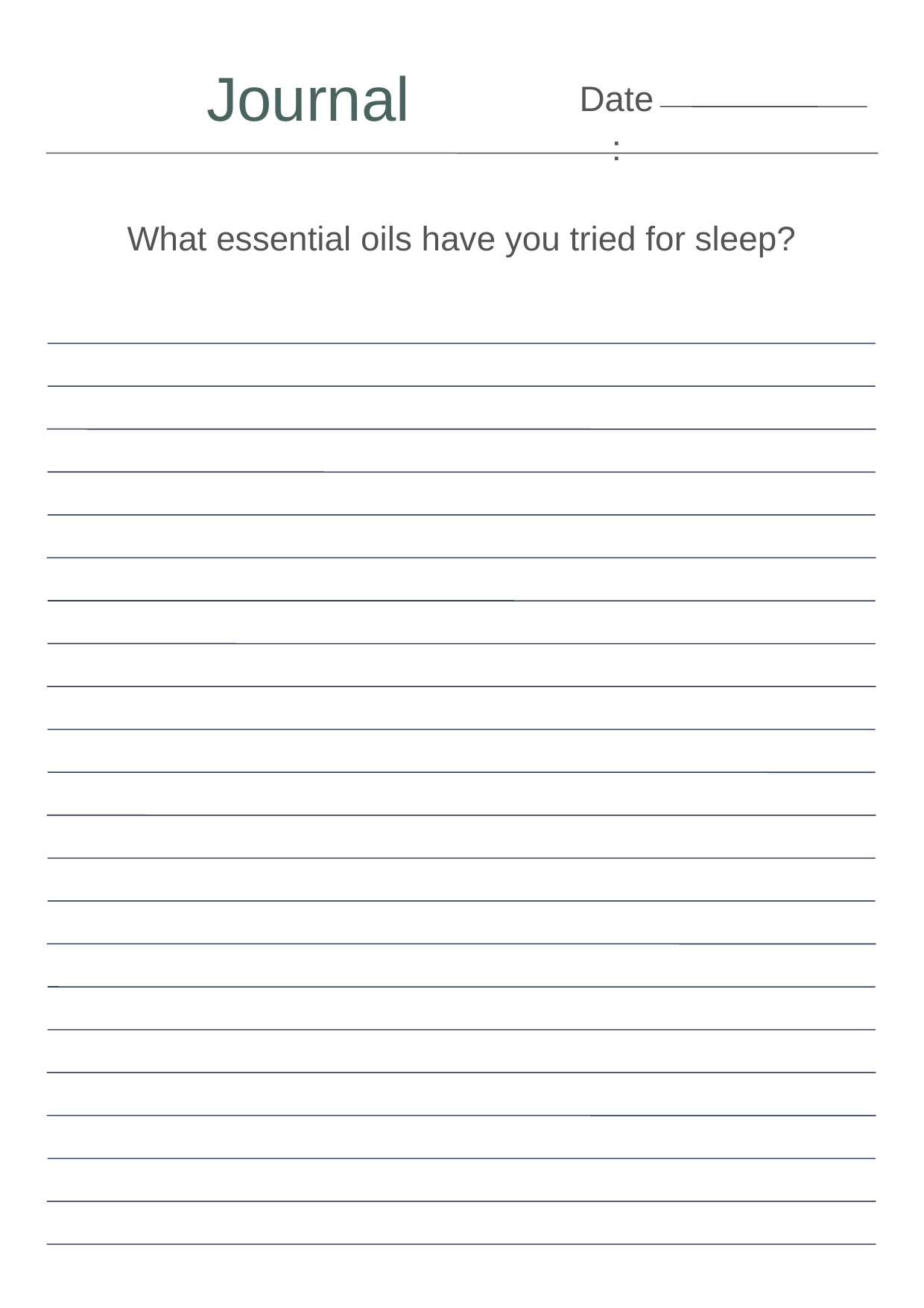

Journal
Date:

What essential oils have you tried for sleep?